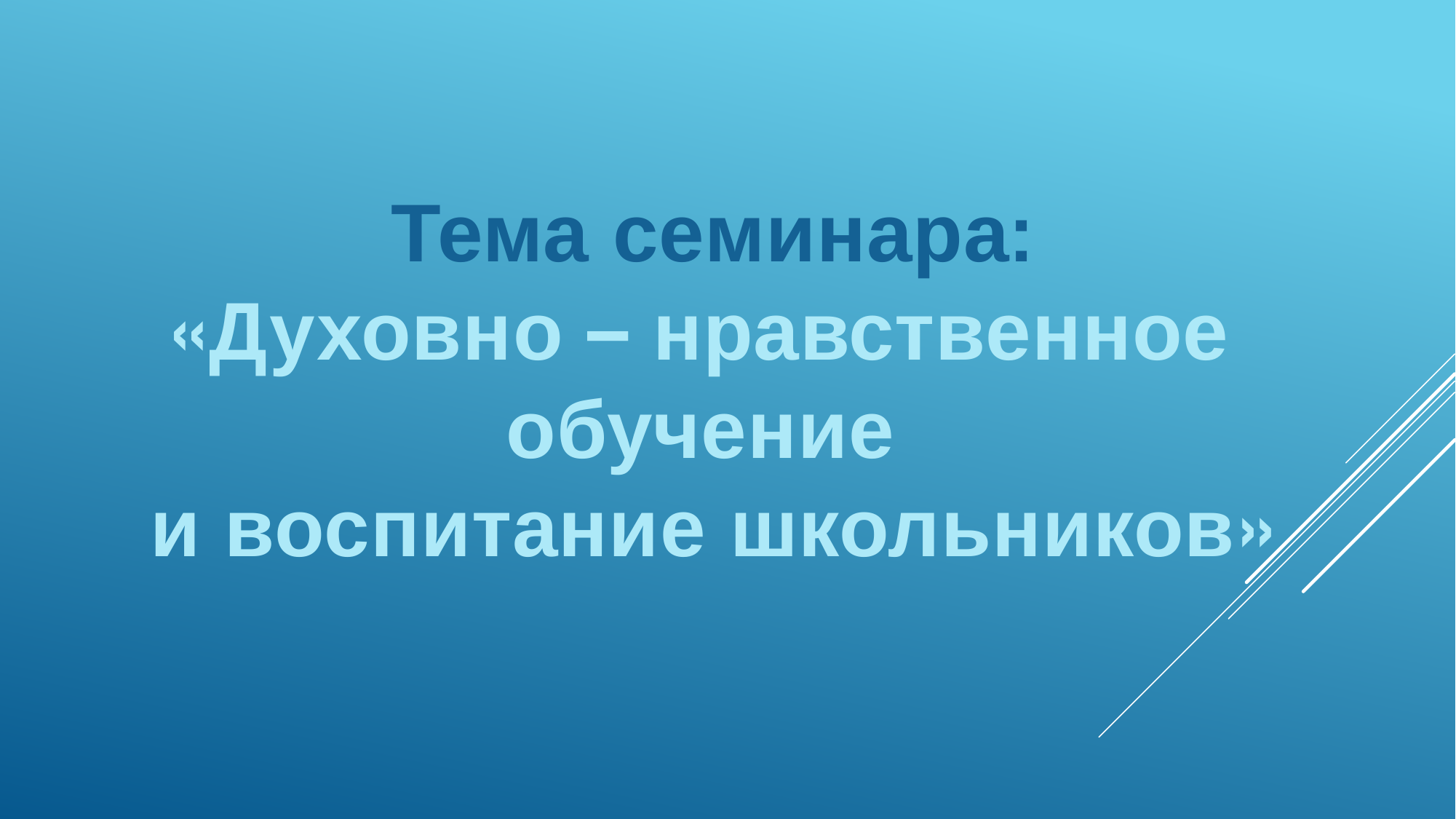

Тема семинара:
«Духовно – нравственное
обучение
и воспитание школьников»